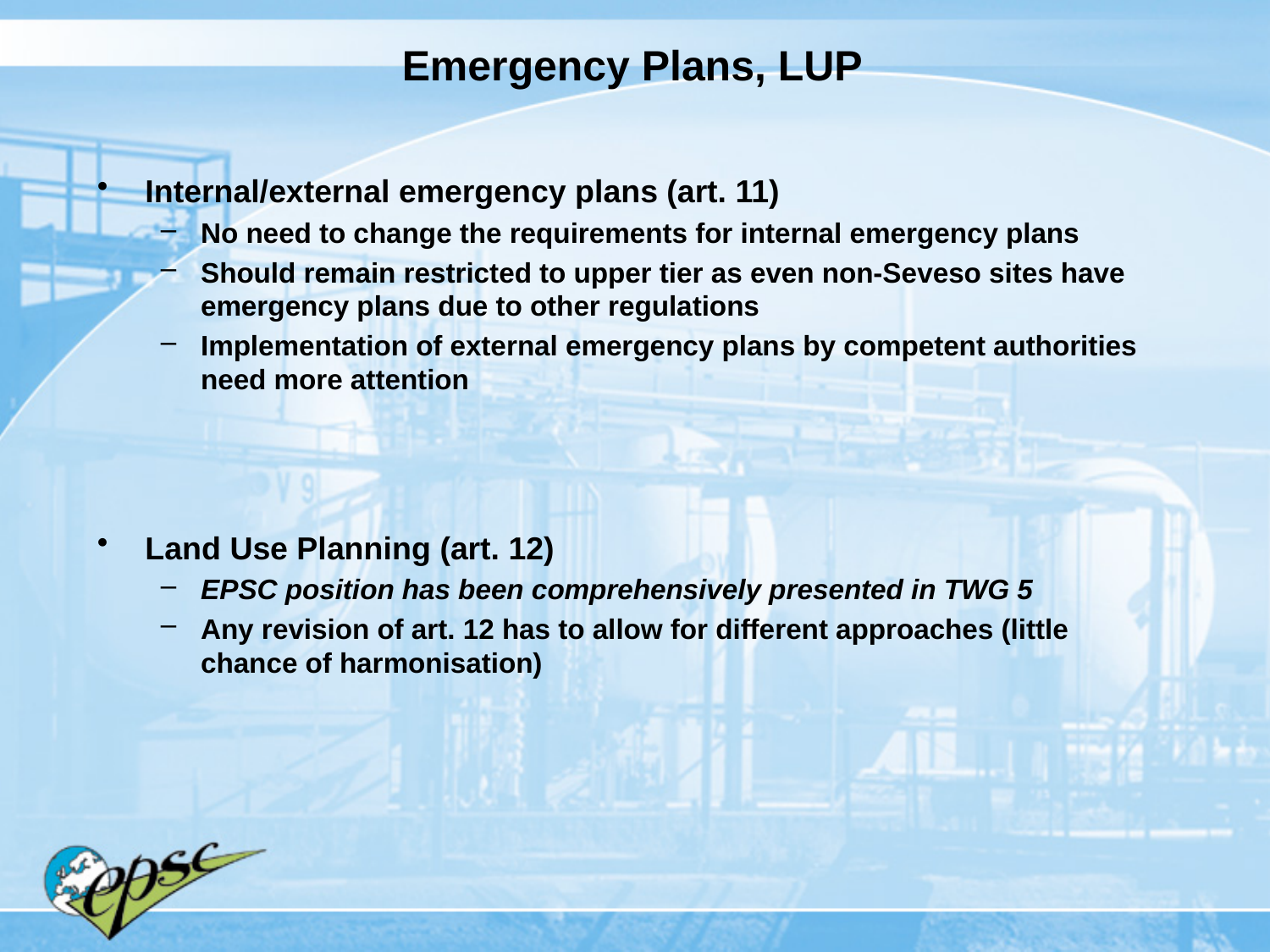

# Emergency Plans, LUP

Internal/external emergency plans (art. 11)
No need to change the requirements for internal emergency plans
Should remain restricted to upper tier as even non-Seveso sites have emergency plans due to other regulations
Implementation of external emergency plans by competent authorities need more attention

Land Use Planning (art. 12)
EPSC position has been comprehensively presented in TWG 5
Any revision of art. 12 has to allow for different approaches (little chance of harmonisation)